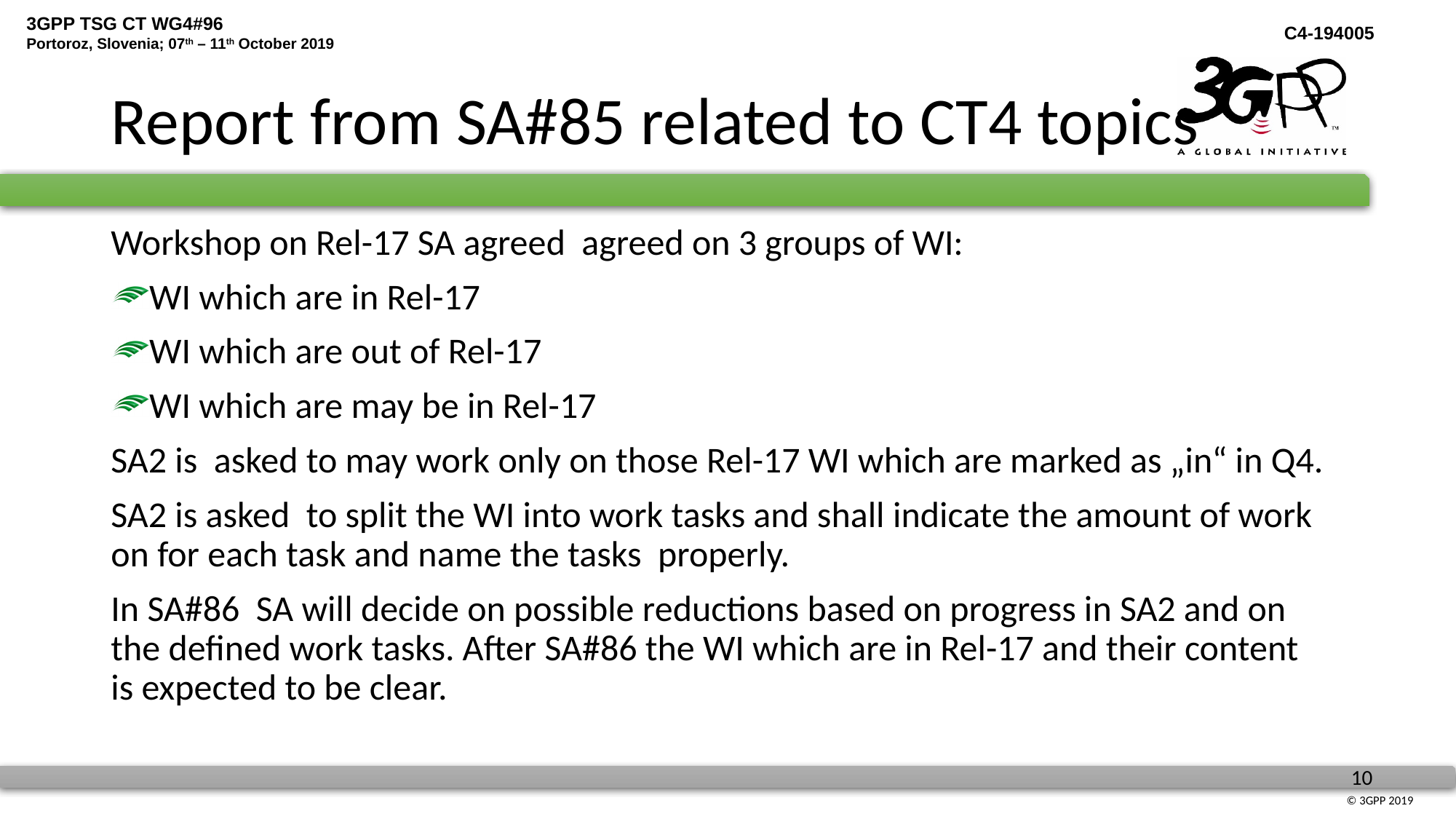

# Report from SA#85 related to CT4 topics
Workshop on Rel-17 SA agreed  agreed on 3 groups of WI:
WI which are in Rel-17
WI which are out of Rel-17
WI which are may be in Rel-17
SA2 is  asked to may work only on those Rel-17 WI which are marked as „in“ in Q4.
SA2 is asked  to split the WI into work tasks and shall indicate the amount of work on for each task and name the tasks  properly.
In SA#86  SA will decide on possible reductions based on progress in SA2 and on the defined work tasks. After SA#86 the WI which are in Rel-17 and their content is expected to be clear.